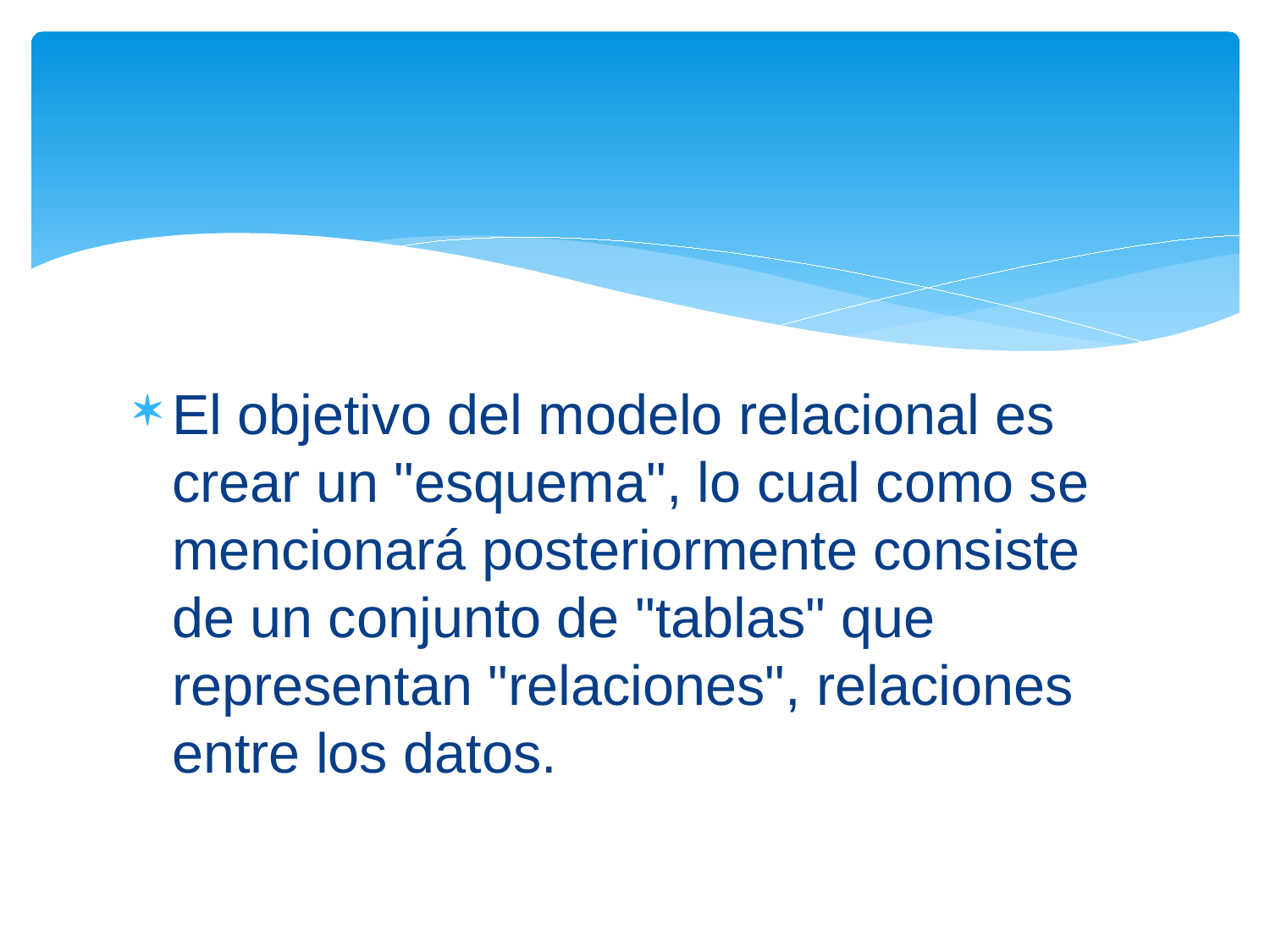

El objetivo del modelo relacional es crear un "esquema", lo cual como se mencionará posteriormente consiste de un conjunto de "tablas" que representan "relaciones", relaciones entre los datos.